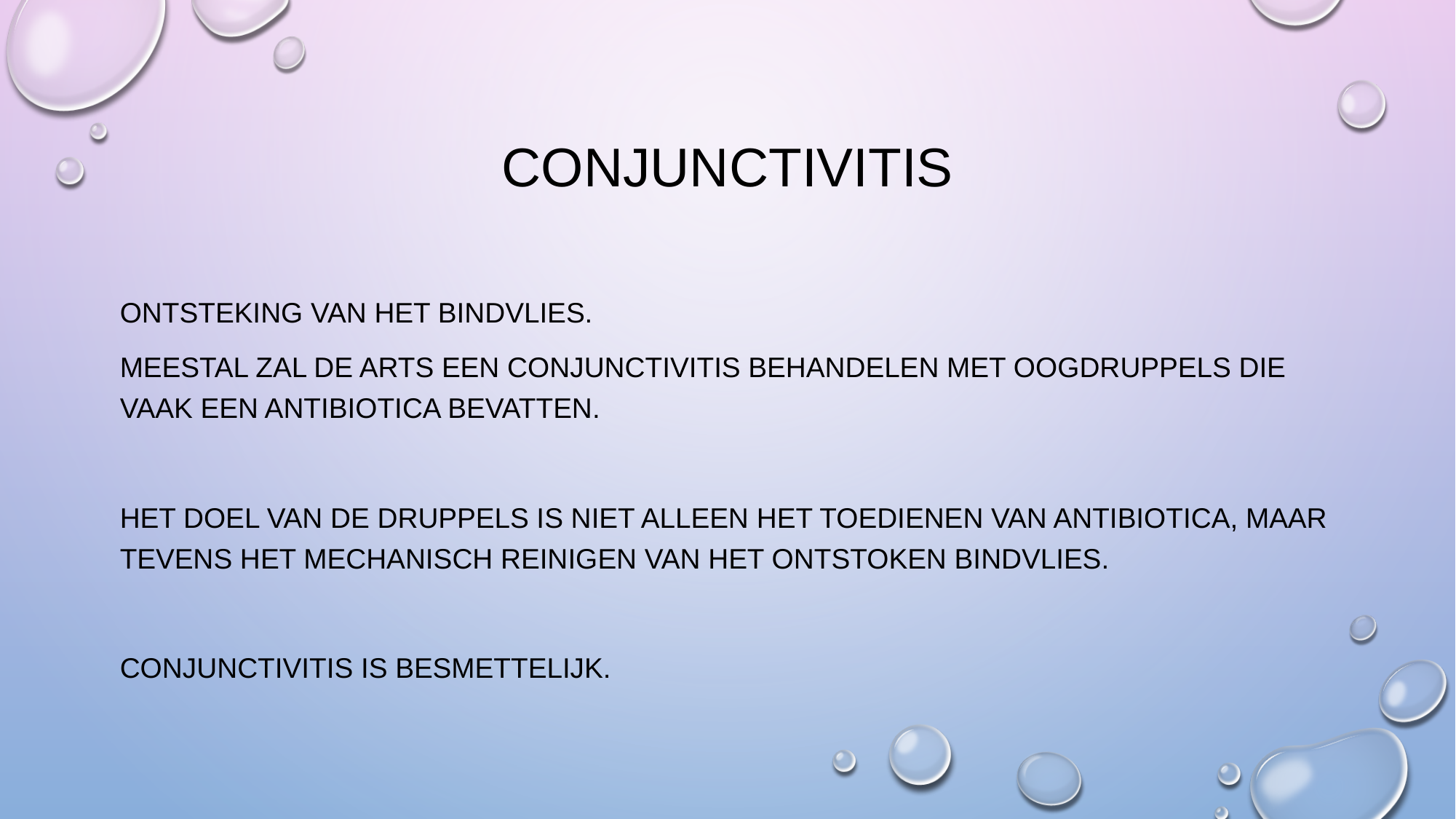

# Conjunctivitis
Ontsteking van het bindvlies.
Meestal zal de arts een conjunctivitis behandelen met oogdruppels die vaak een antibiotica bevatten.

Het doel van de druppels is niet alleen het toedienen van antibiotica, maar tevens het mechanisch reinigen van het ontstoken bindvlies.

Conjunctivitis is besmettelijk.